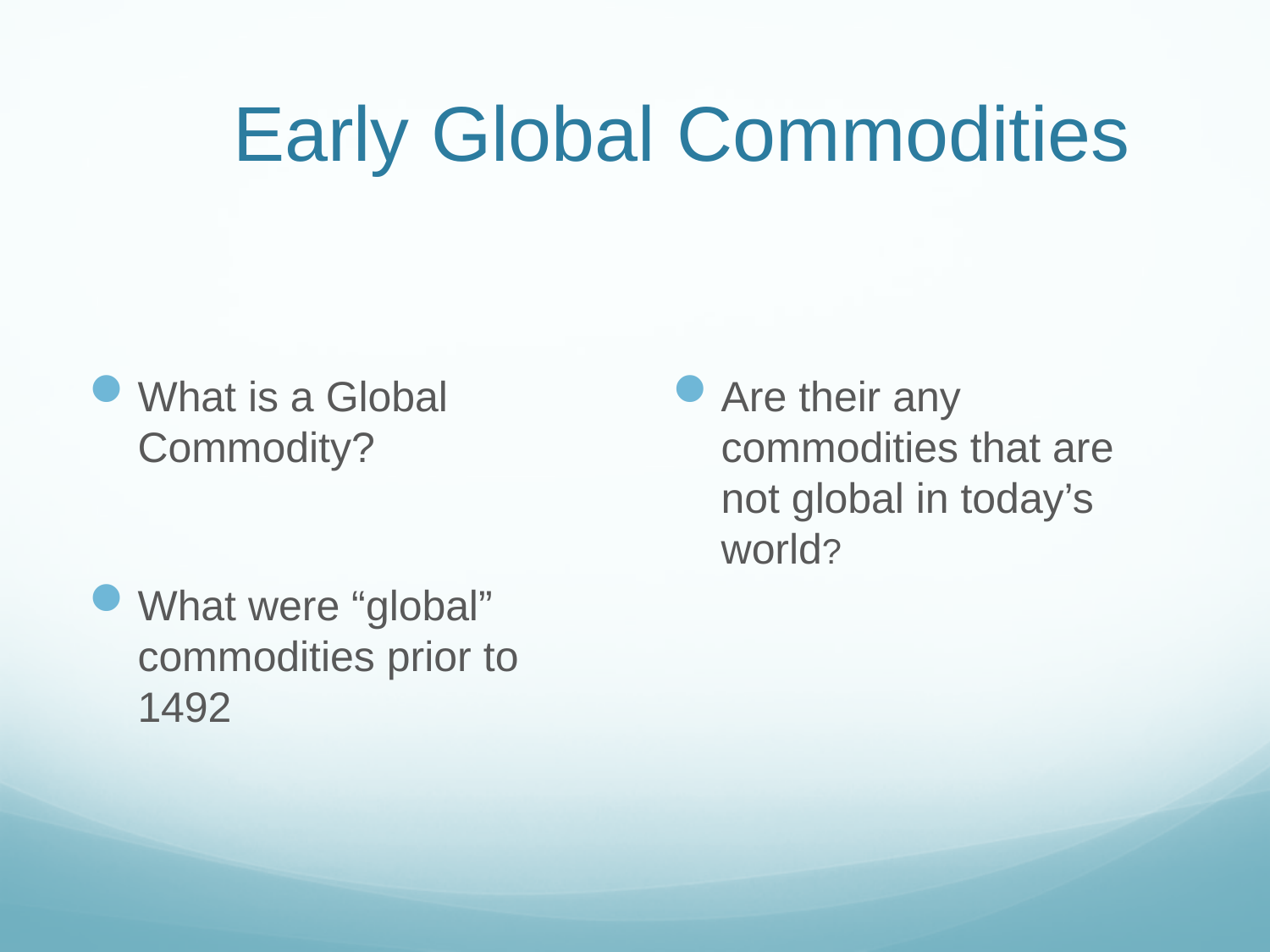

# Early Global Commodities

What is a Global Commodity?

What were “global” commodities prior to 1492

Are their any commodities that are not global in today’s world?